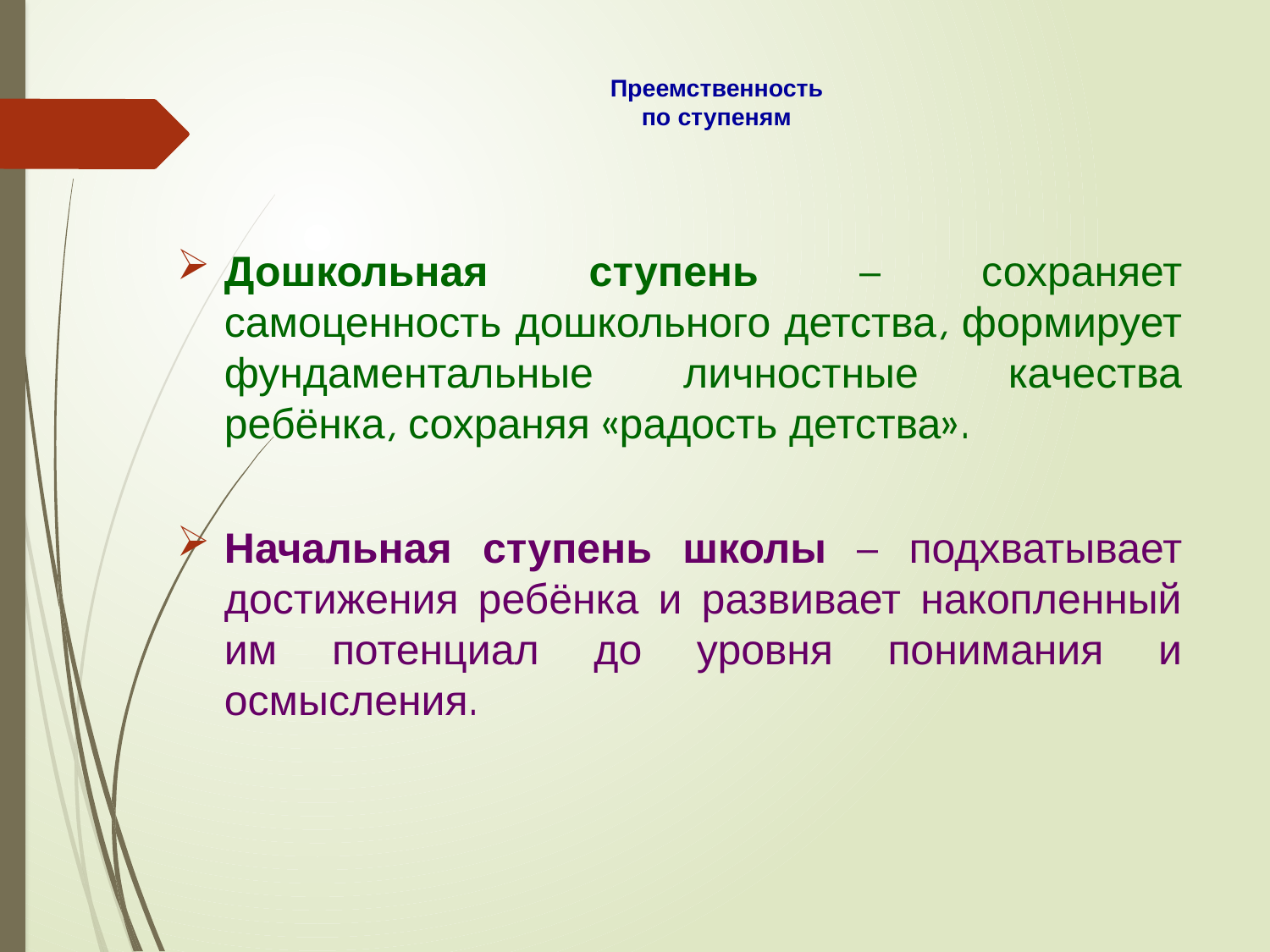

# Преемственность по ступеням
Дошкольная ступень – сохраняет самоценность дошкольного детства, формирует фундаментальные личностные качества ребёнка, сохраняя «радость детства».

Начальная ступень школы – подхватывает достижения ребёнка и развивает накопленный им потенциал до уровня понимания и осмысления.